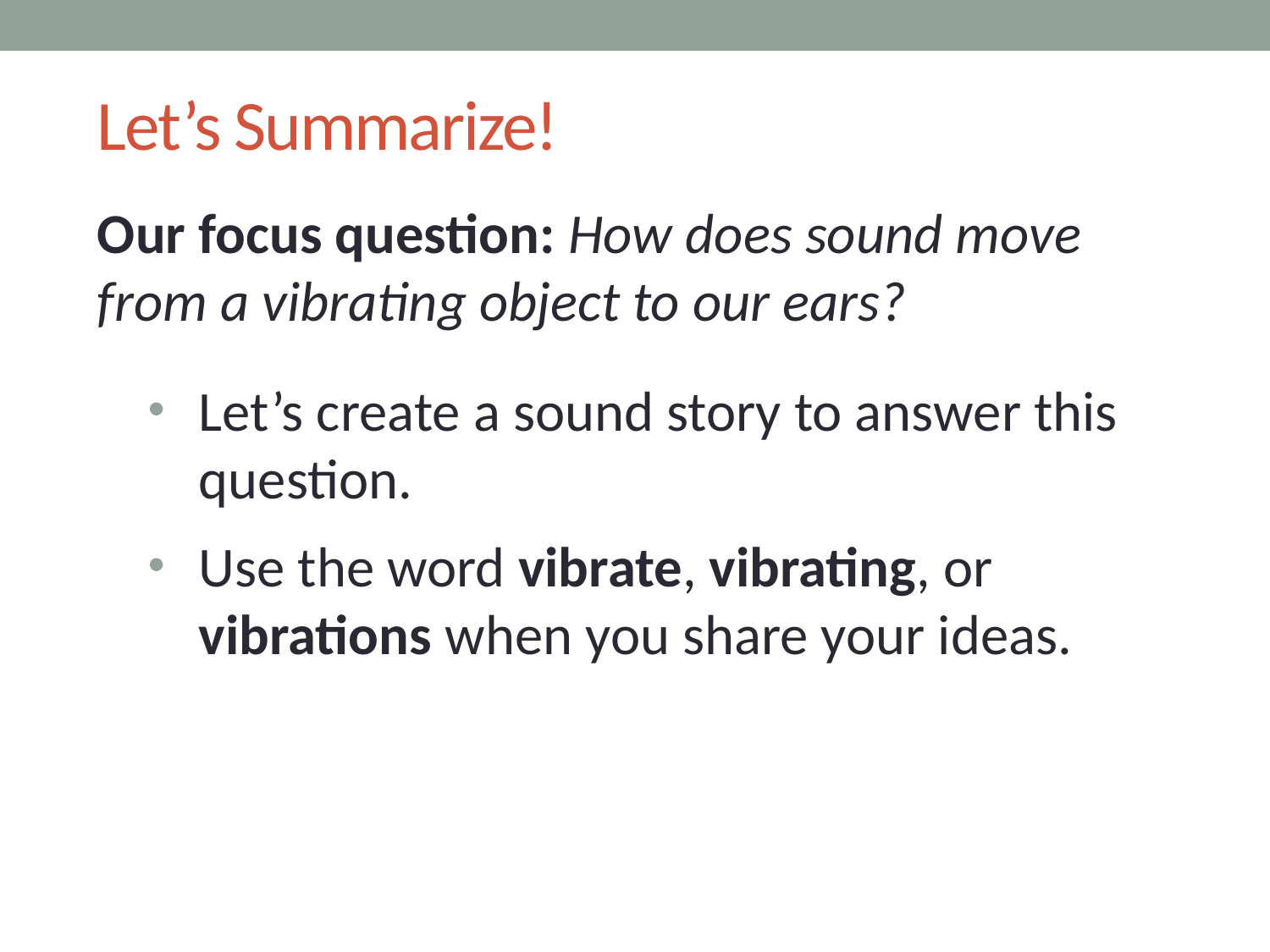

# Let’s Summarize!
Our focus question: How does sound move from a vibrating object to our ears?
Let’s create a sound story to answer this question.
Use the word vibrate, vibrating, or vibrations when you share your ideas.